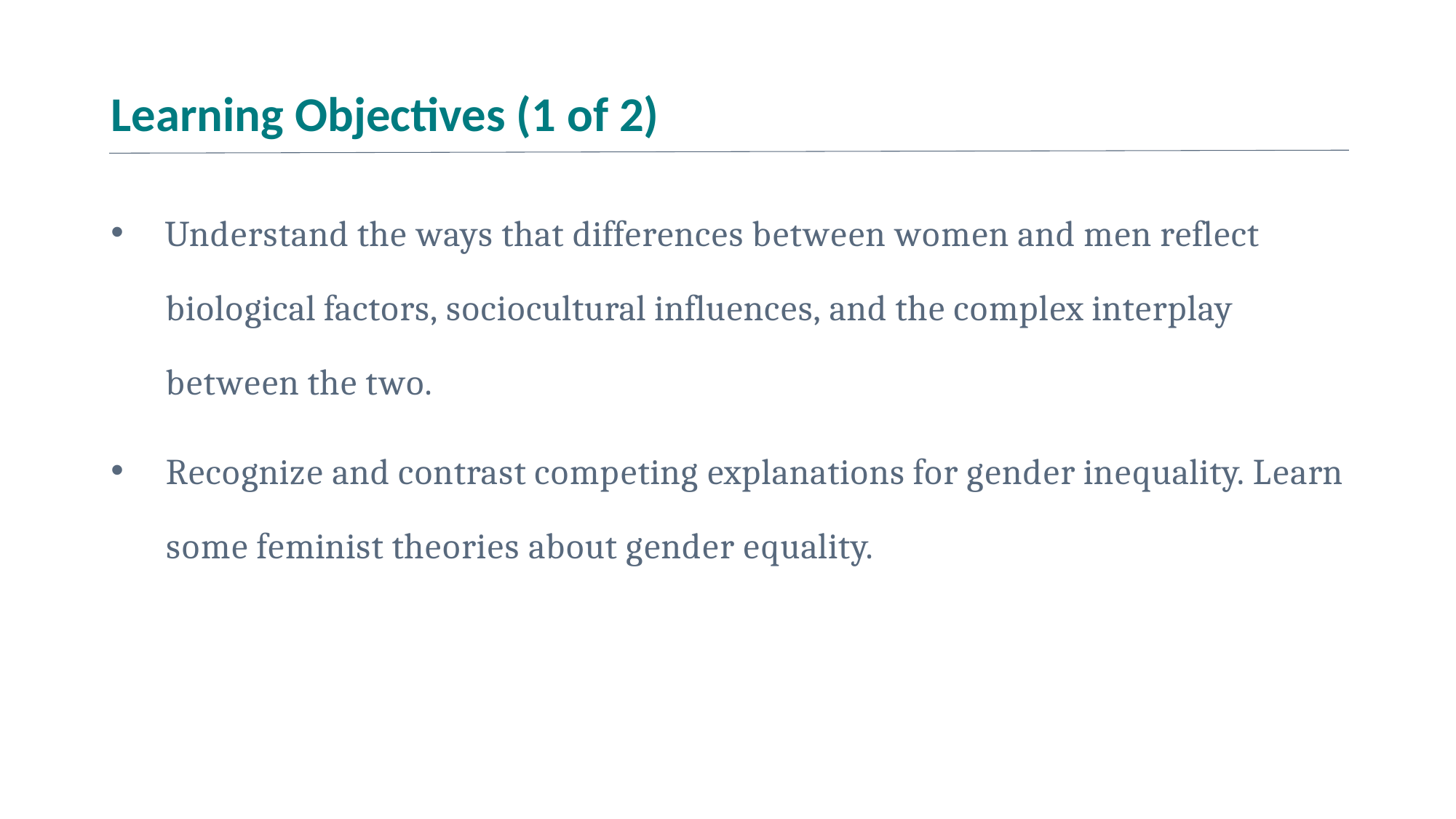

# Learning Objectives (1 of 2)
Understand the ways that differences between women and men reflect biological factors, sociocultural influences, and the complex interplay between the two.
Recognize and contrast competing explanations for gender inequality. Learn some feminist theories about gender equality.